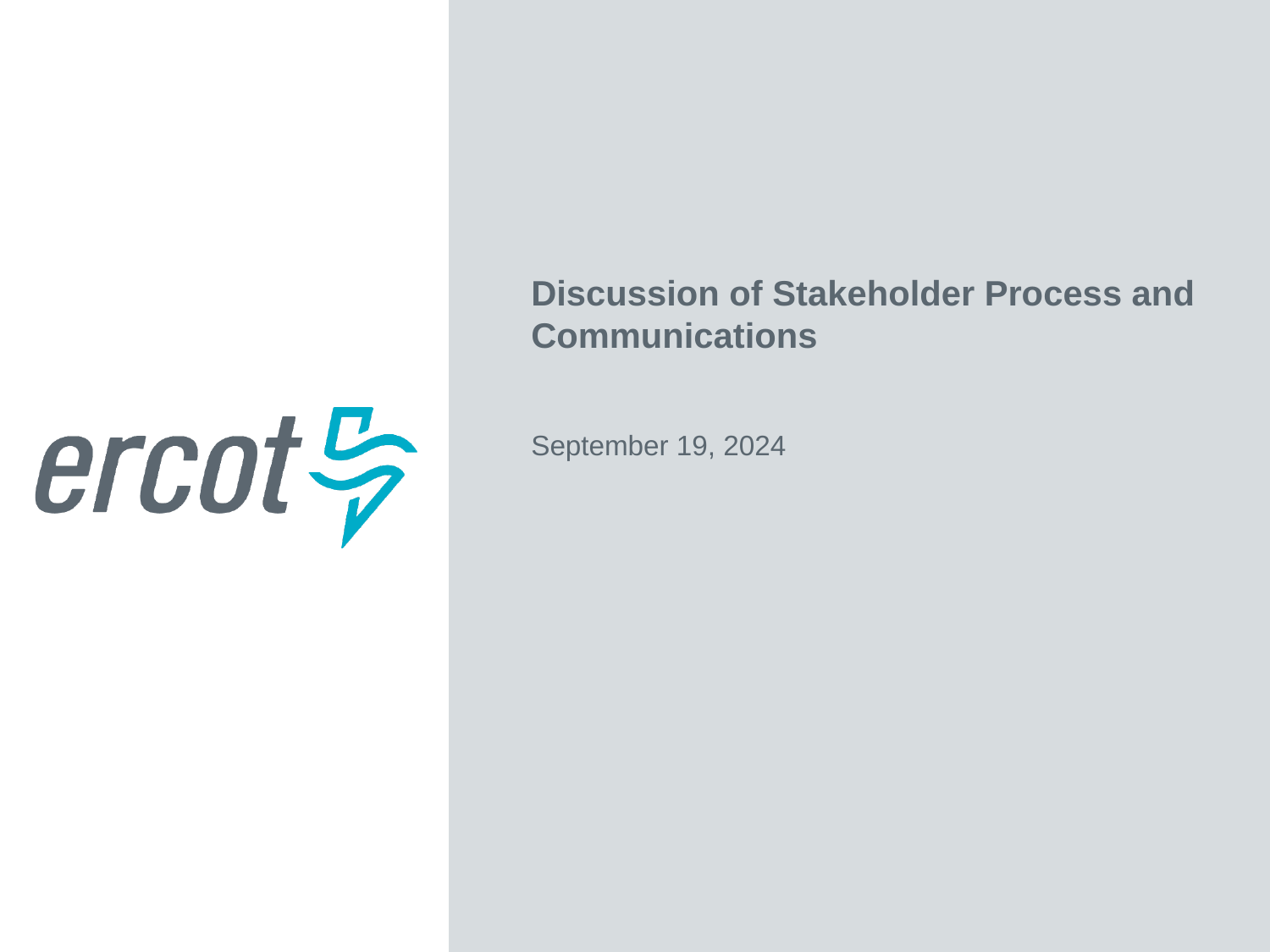

Discussion of Stakeholder Process and Communications

September 19, 2024